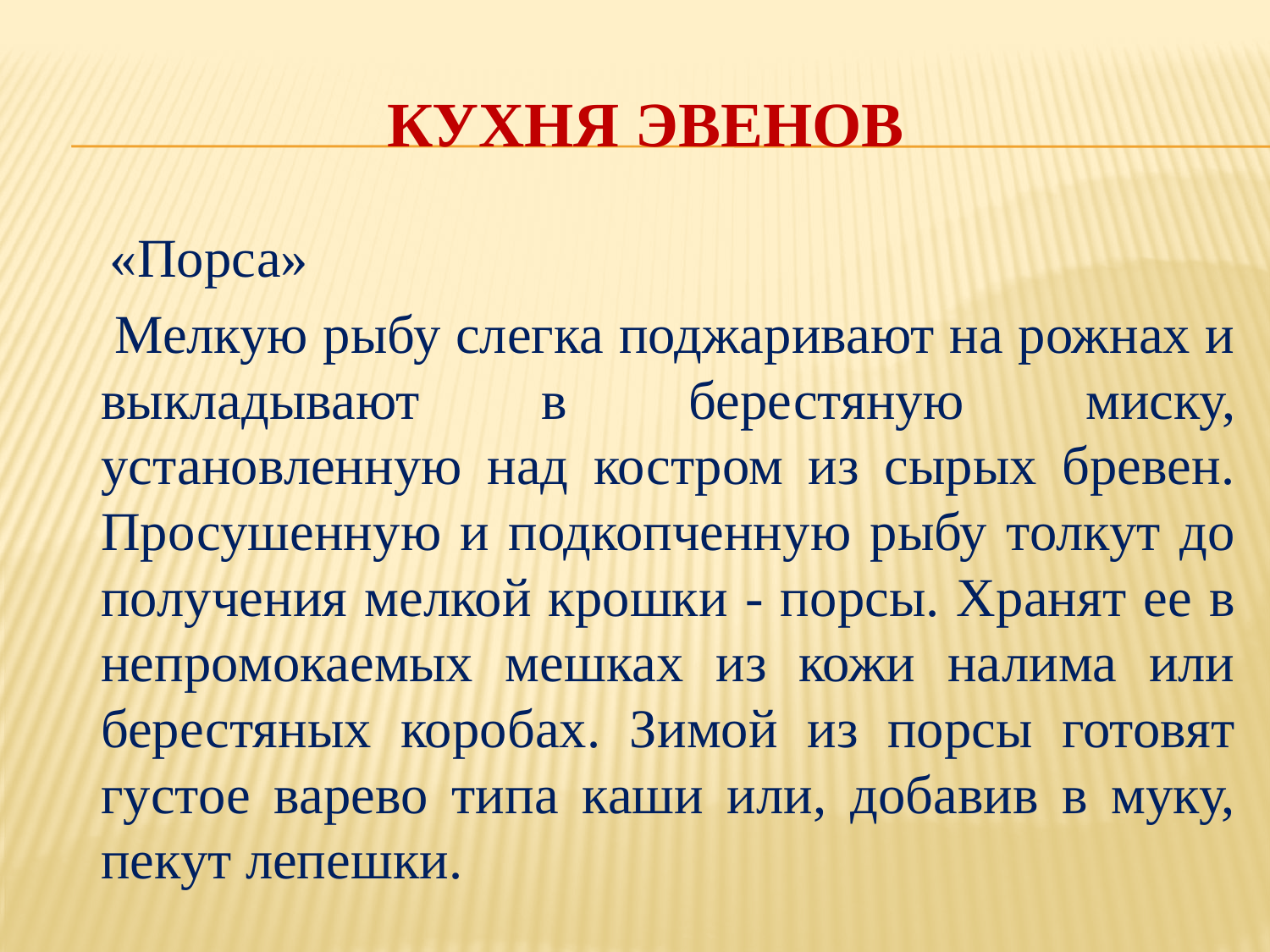

# Кухня эвенов
    «Порса»
    Мелкую рыбу слегка поджаривают на рожнах и выкладывают в берестяную миску, установленную над костром из сырых бревен. Просушенную и подкопченную рыбу толкут до получения мелкой крошки - порсы. Хранят ее в непромокаемых мешках из кожи налима или берестяных коробах. Зимой из порсы готовят густое варево типа каши или, добавив в муку, пекут лепешки.